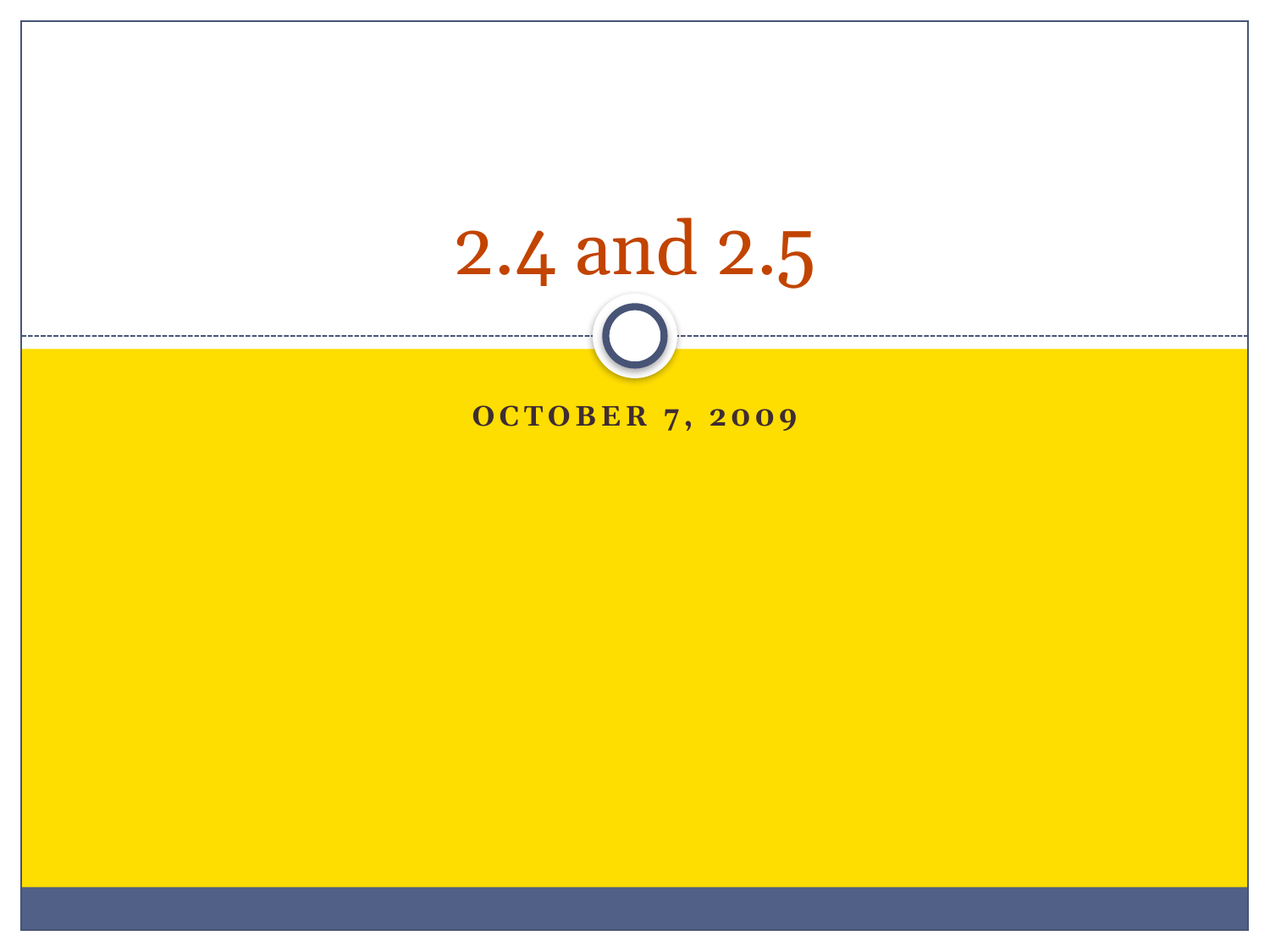

# 2.4 and 2.5
October 7, 2009